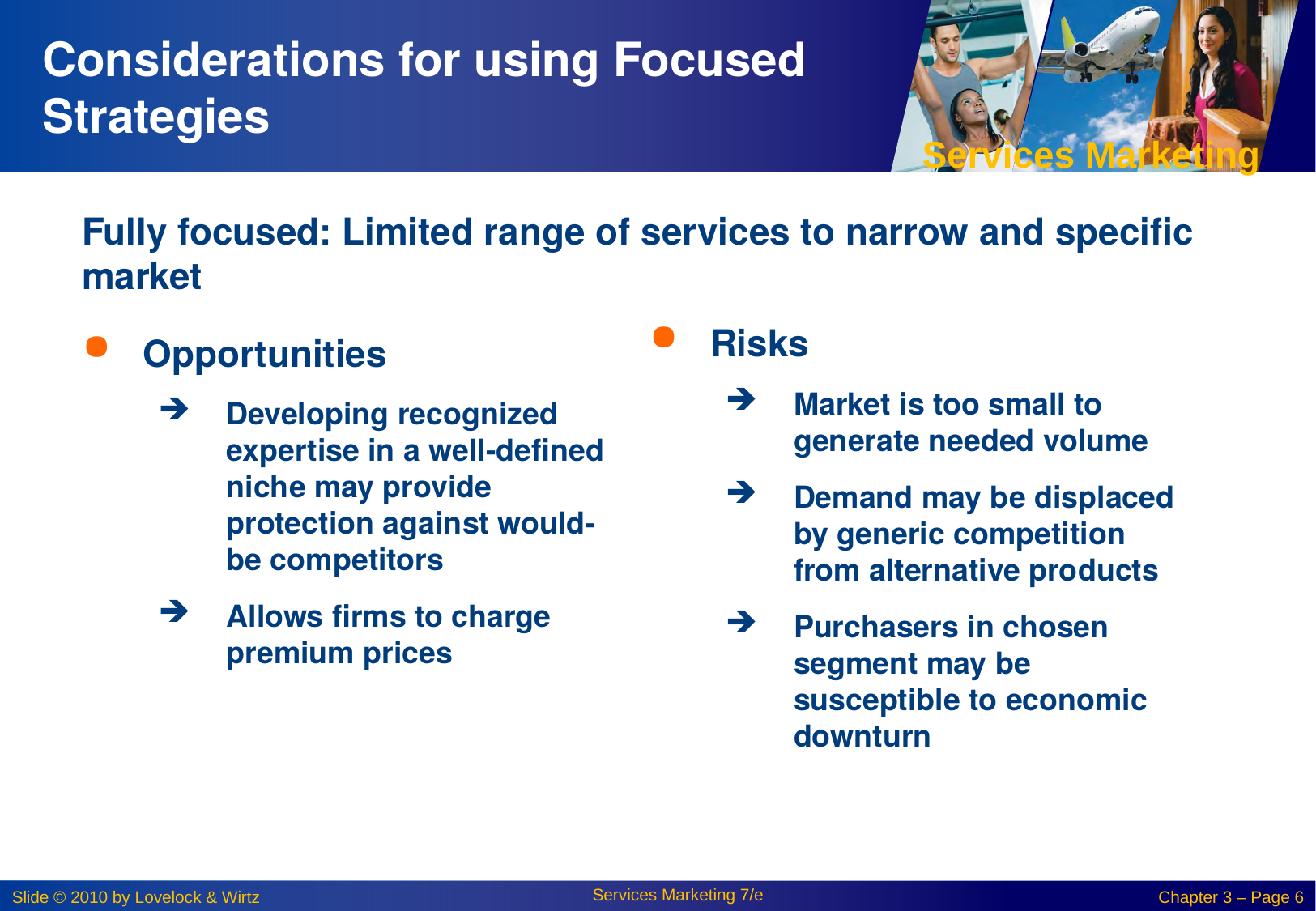

# Considerations for using Focused Strategies
Fully focused: Limited range of services to narrow and specific market
Risks
Market is too small to generate needed volume
Demand may be displaced by generic competition from alternative products
Purchasers in chosen segment may be susceptible to economic downturn

Opportunities
Developing recognized expertise in a well-defined niche may provide protection against would-be competitors
Allows firms to charge premium prices